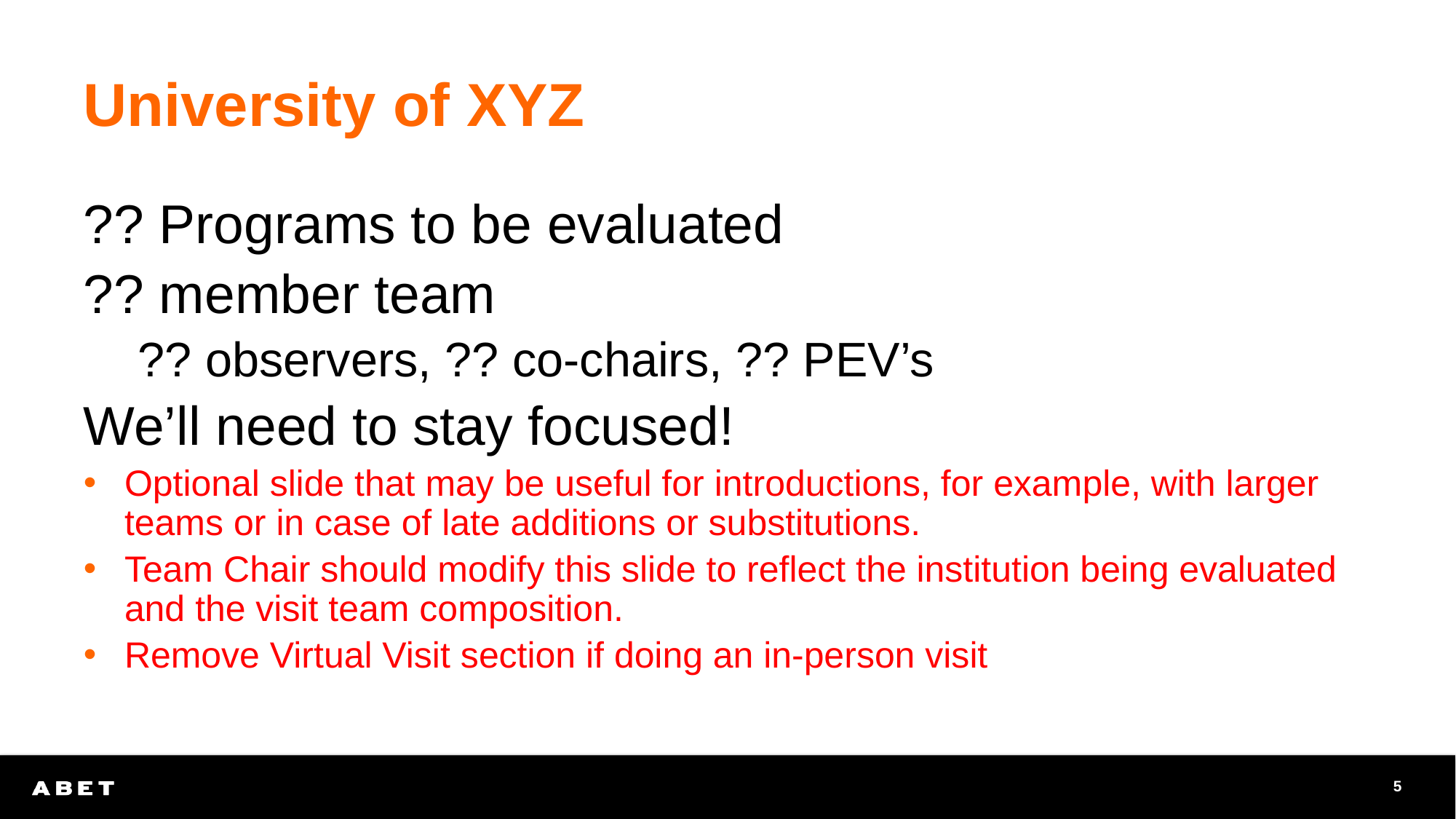

# University of XYZ
?? Programs to be evaluated
?? member team
?? observers, ?? co-chairs, ?? PEV’s
We’ll need to stay focused!
Optional slide that may be useful for introductions, for example, with larger teams or in case of late additions or substitutions.
Team Chair should modify this slide to reflect the institution being evaluated and the visit team composition.
Remove Virtual Visit section if doing an in-person visit